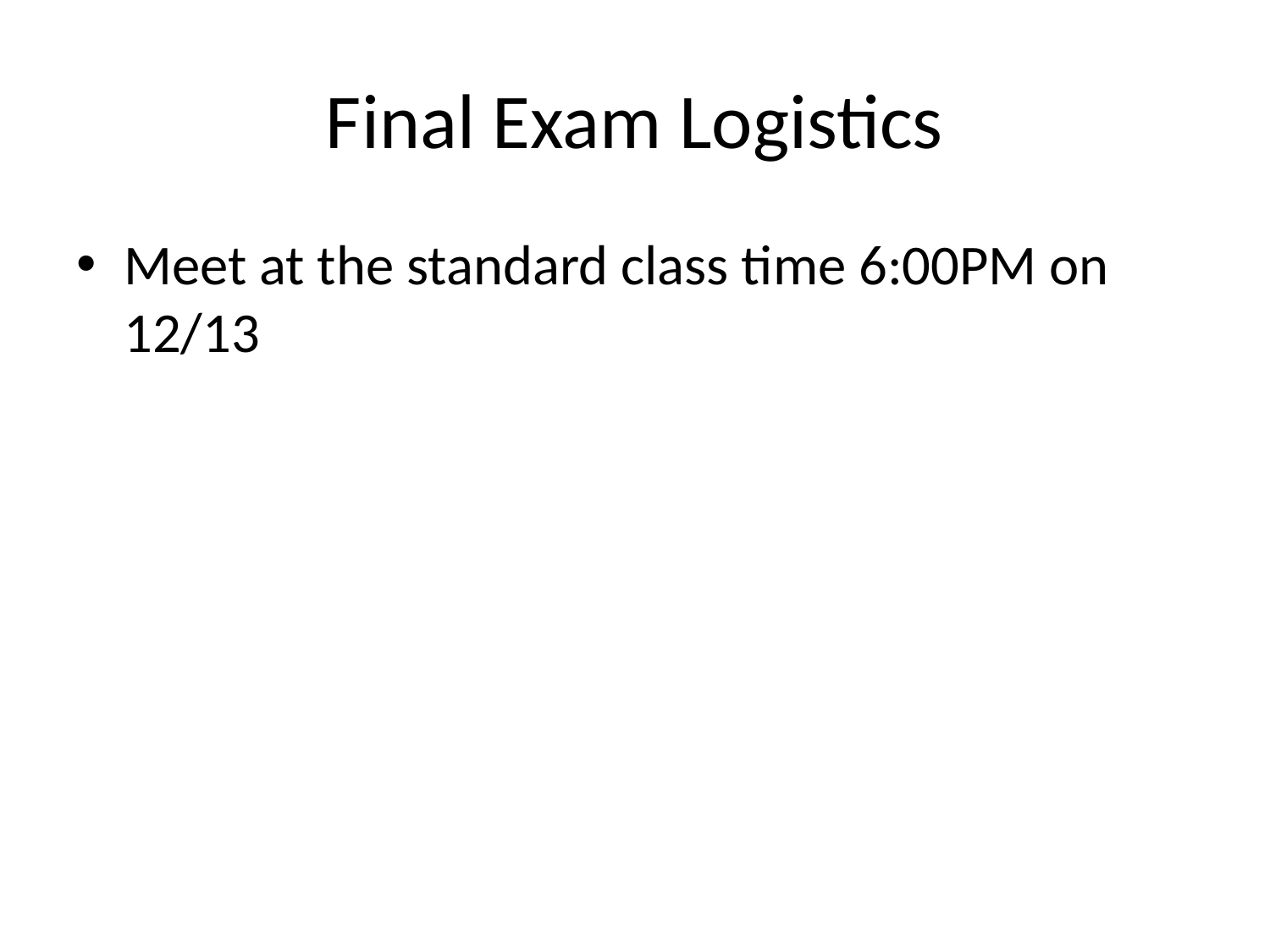

# Final Exam Logistics
Meet at the standard class time 6:00PM on 12/13